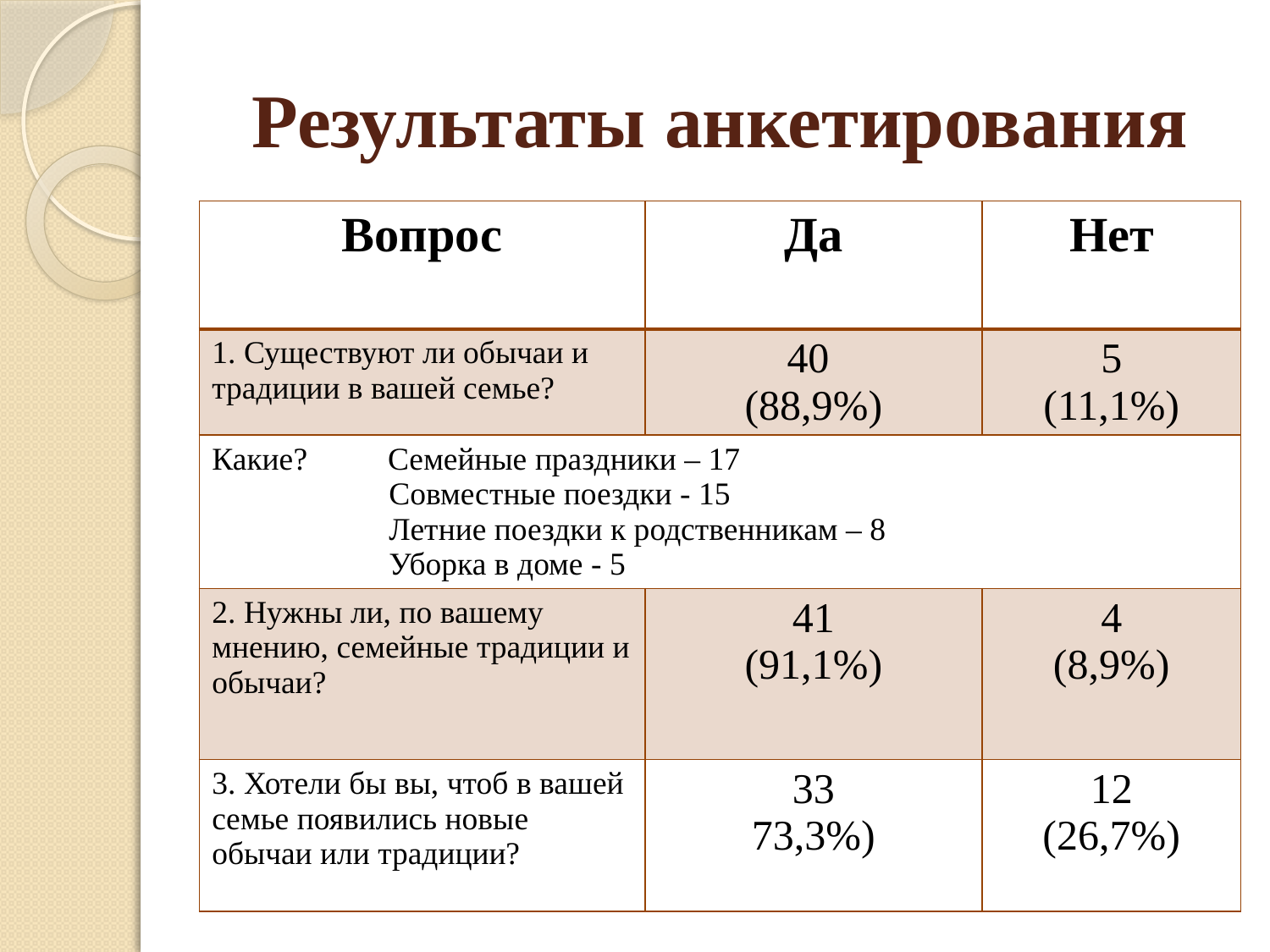

# Результаты анкетирования
| Вопрос | Да | Нет |
| --- | --- | --- |
| 1. Существуют ли обычаи и традиции в вашей семье? | 40 (88,9%) | 5 (11,1%) |
| Какие? Семейные праздники – 17 Совместные поездки - 15 Летние поездки к родственникам – 8 Уборка в доме - 5 |  |  |
| 2. Нужны ли, по вашему мнению, семейные традиции и обычаи? | 41 (91,1%) | 4 (8,9%) |
| 3. Хотели бы вы, чтоб в вашей семье появились новые обычаи или традиции? | 33 73,3%) | 12 (26,7%) |